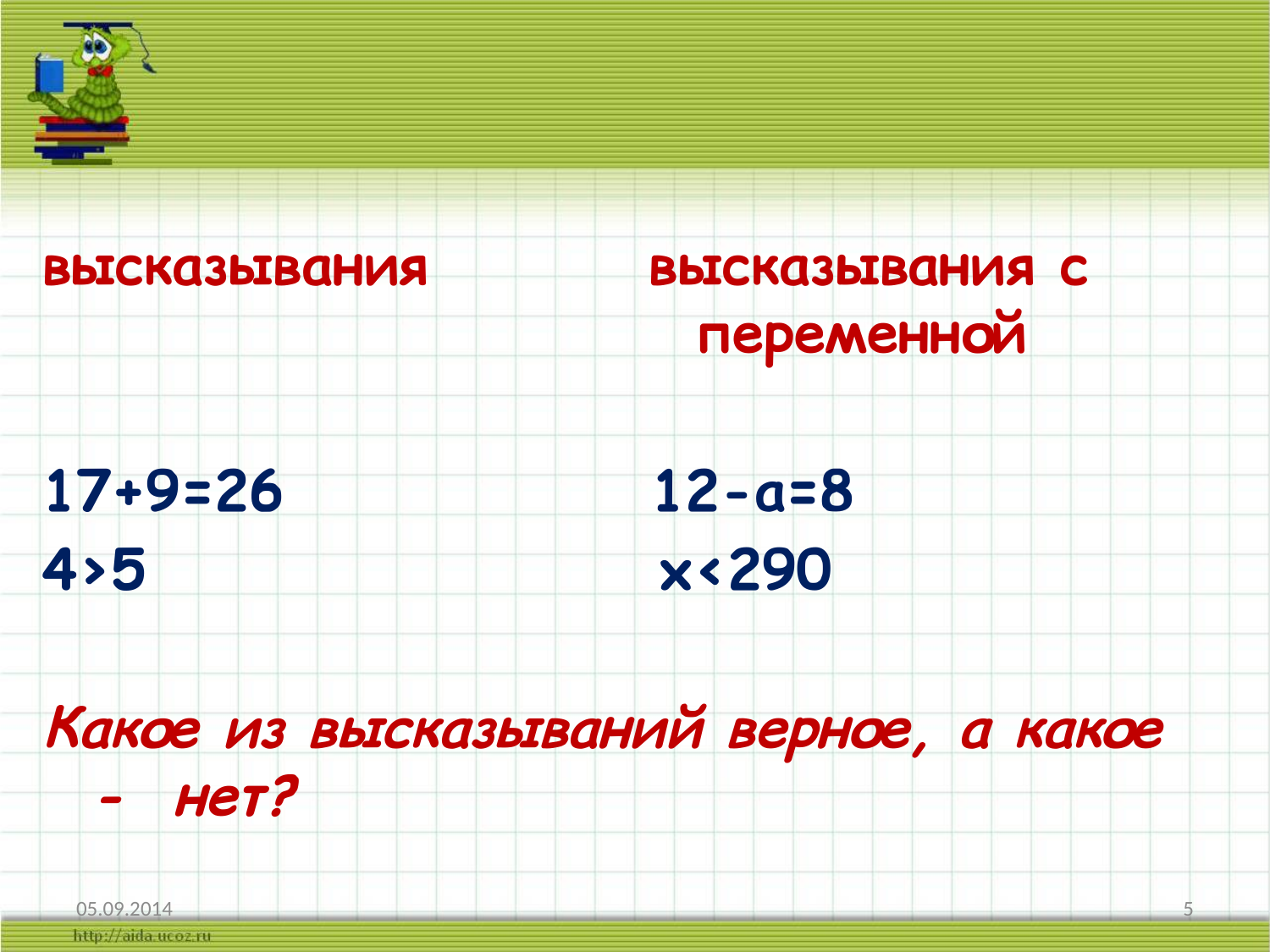

#
высказывания         высказывания с         				    переменной

17+9=26               12-а=8
4›5                     х‹290

Какое из высказываний верное, а какое -  нет?
05.09.2014
5